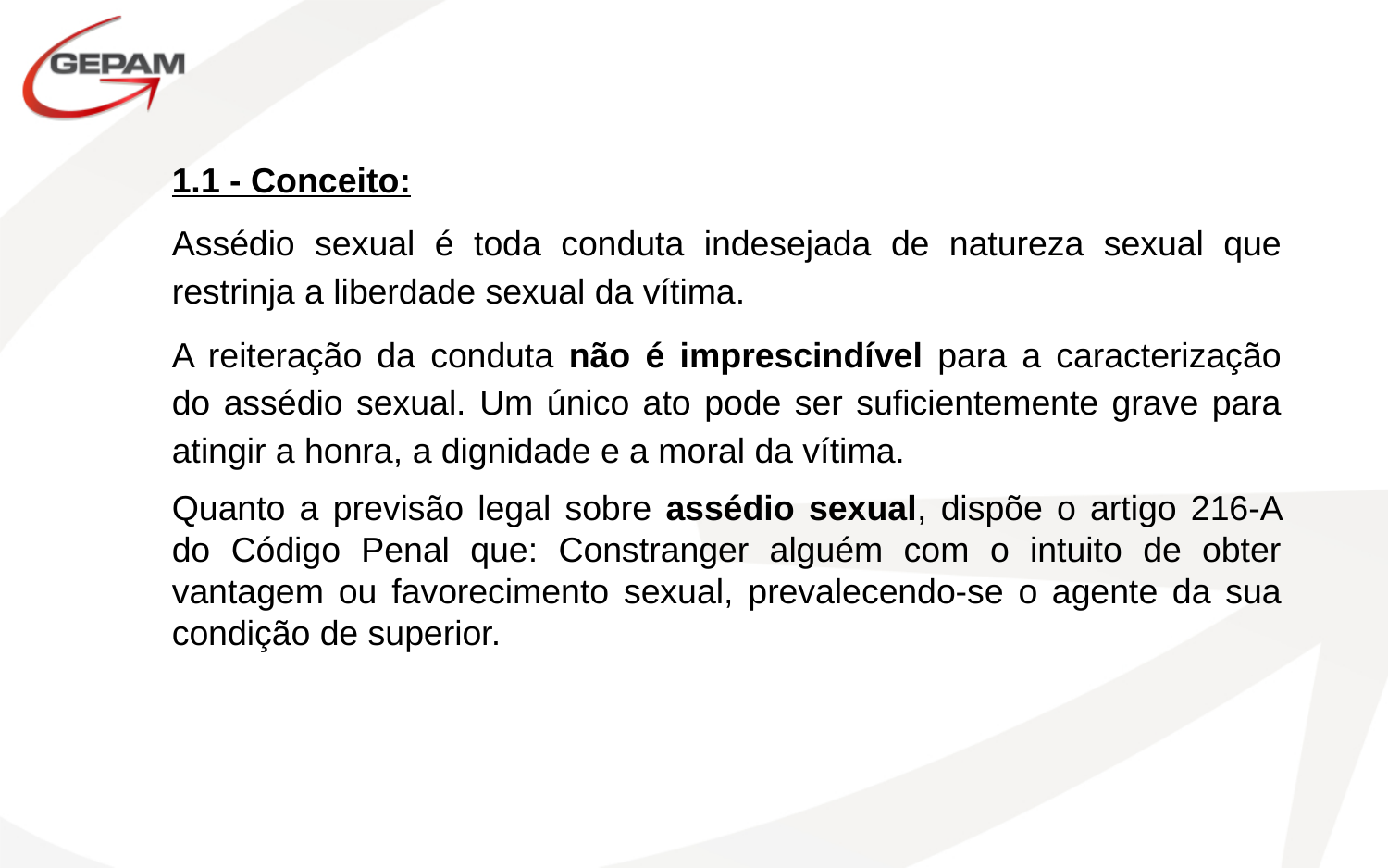

1.1 - Conceito:
Assédio sexual é toda conduta indesejada de natureza sexual que restrinja a liberdade sexual da vítima.
A reiteração da conduta não é imprescindível para a caracterização do assédio sexual. Um único ato pode ser suficientemente grave para atingir a honra, a dignidade e a moral da vítima.
Quanto a previsão legal sobre assédio sexual, dispõe o artigo 216-A do Código Penal que: Constranger alguém com o intuito de obter vantagem ou favorecimento sexual, prevalecendo-se o agente da sua condição de superior.